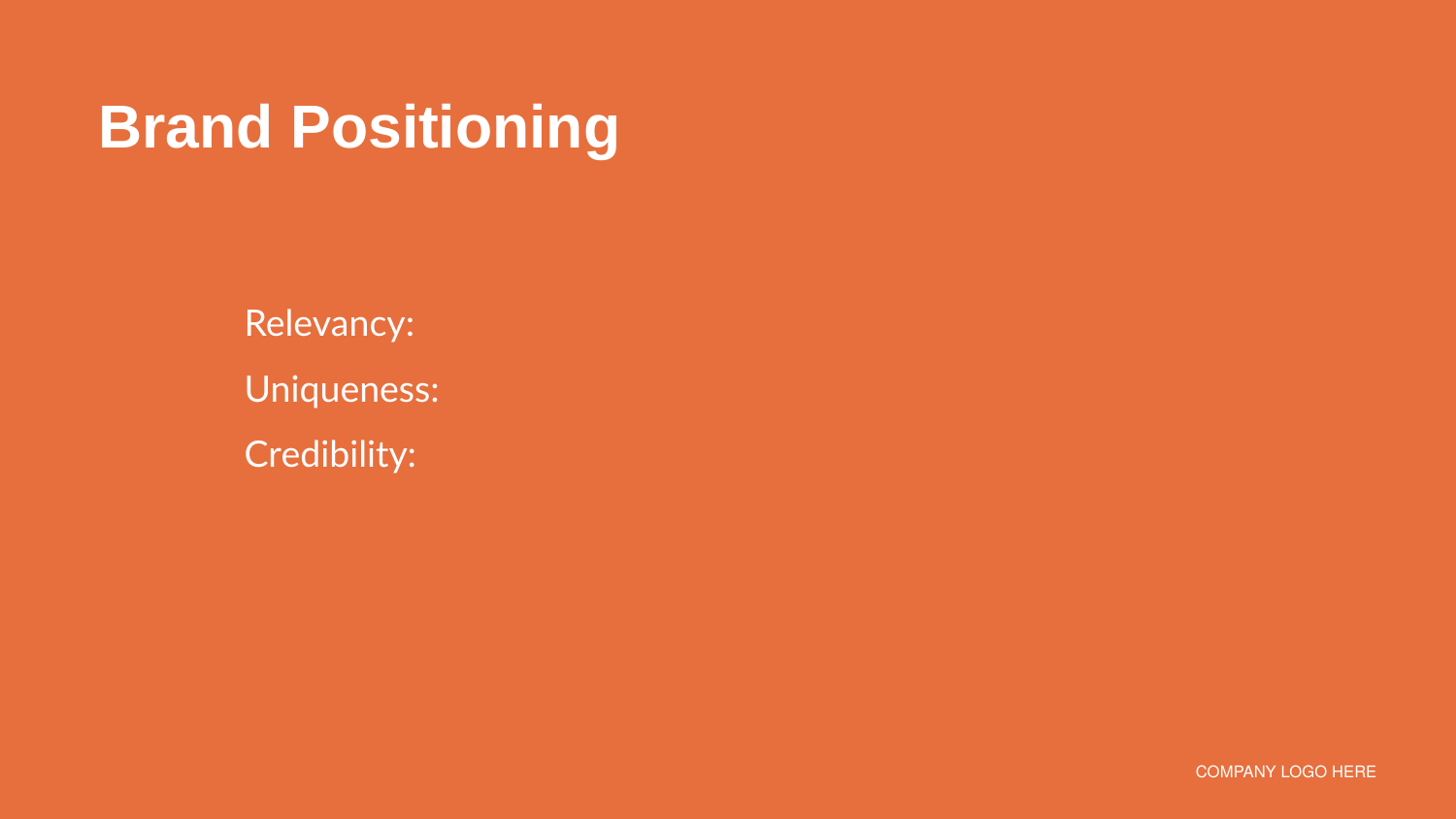

Brand Positioning
Relevancy:
Uniqueness:
Credibility:
COMPANY LOGO HERE